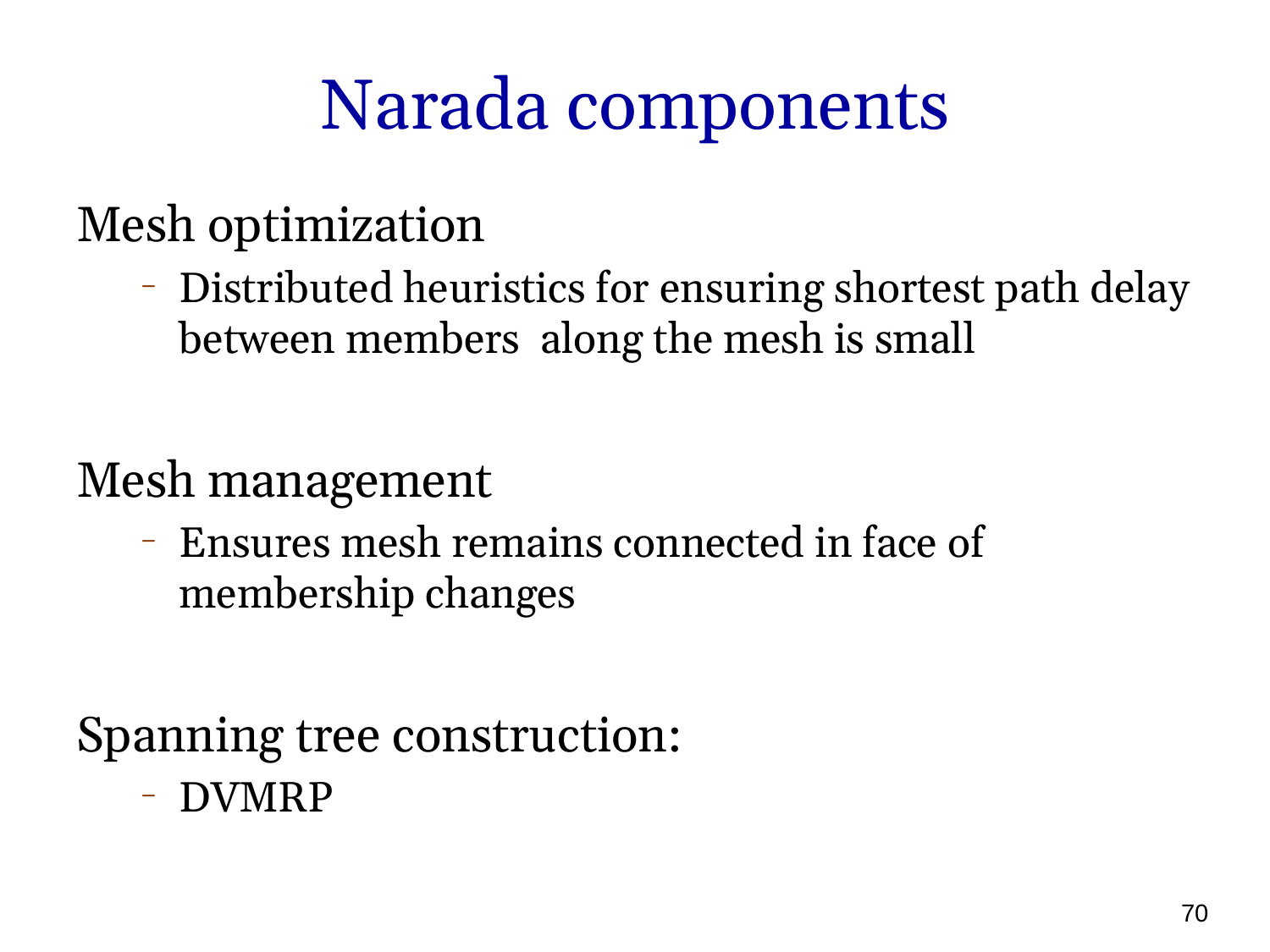

# Narada components
Mesh optimization
Distributed heuristics for ensuring shortest path delay between members  along the mesh is small

Mesh management
Ensures mesh remains connected in face of membership changes

Spanning tree construction:
DVMRP
70